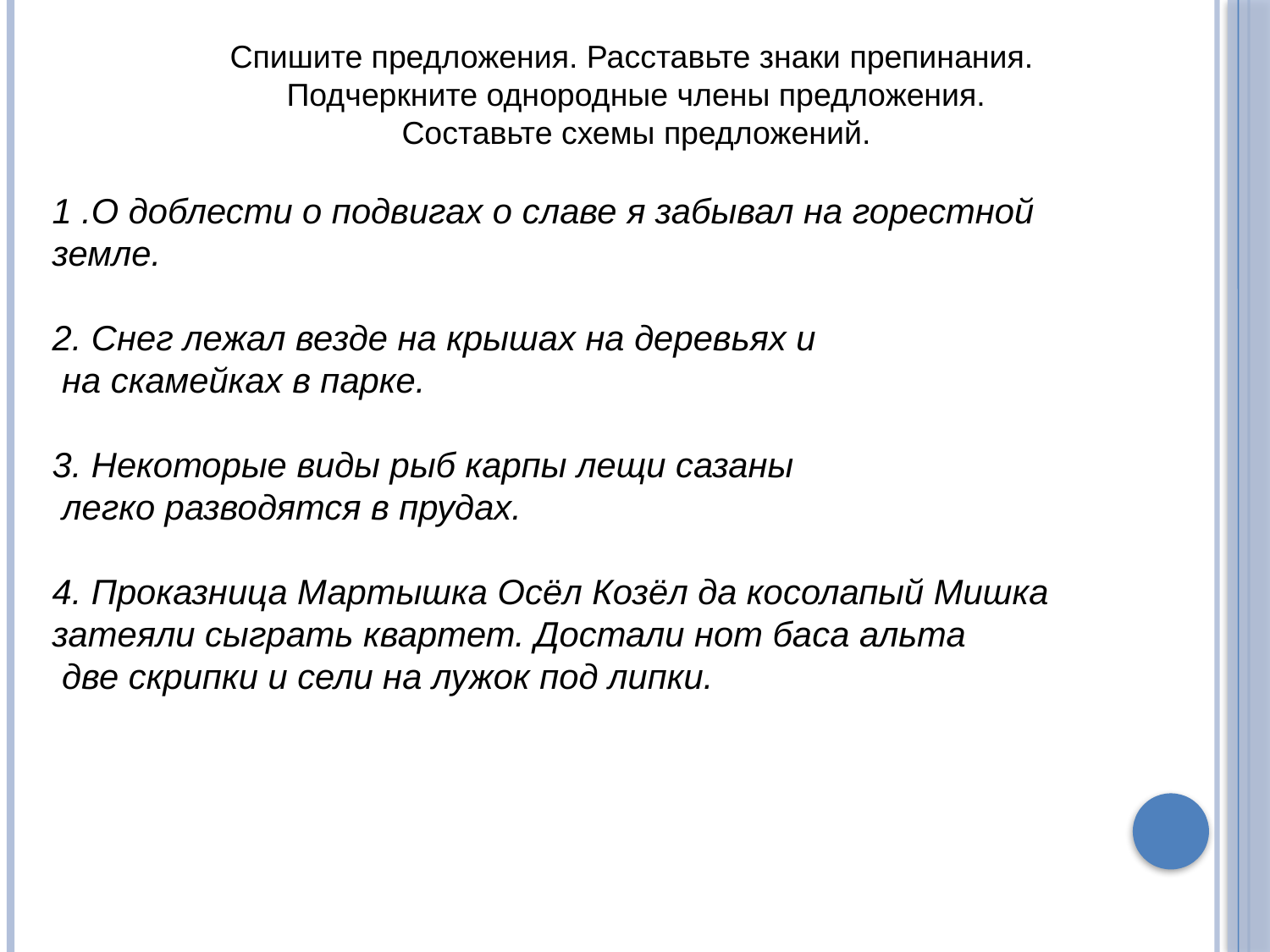

Спишите предложения. Расставьте знаки препинания.
Подчеркните однородные члены предложения.
Составьте схемы предложений.

1 .О доблести о подвигах о славе я забывал на горестной
земле.

2. Снег лежал везде на крышах на деревьях и
 на скамейках в парке.

3. Некоторые виды рыб карпы лещи сазаны
 легко разводятся в прудах.

4. Проказница Мартышка Осёл Козёл да косолапый Мишка
затеяли сыграть квартет. Достали нот баса альта
 две скрипки и сели на лужок под липки.